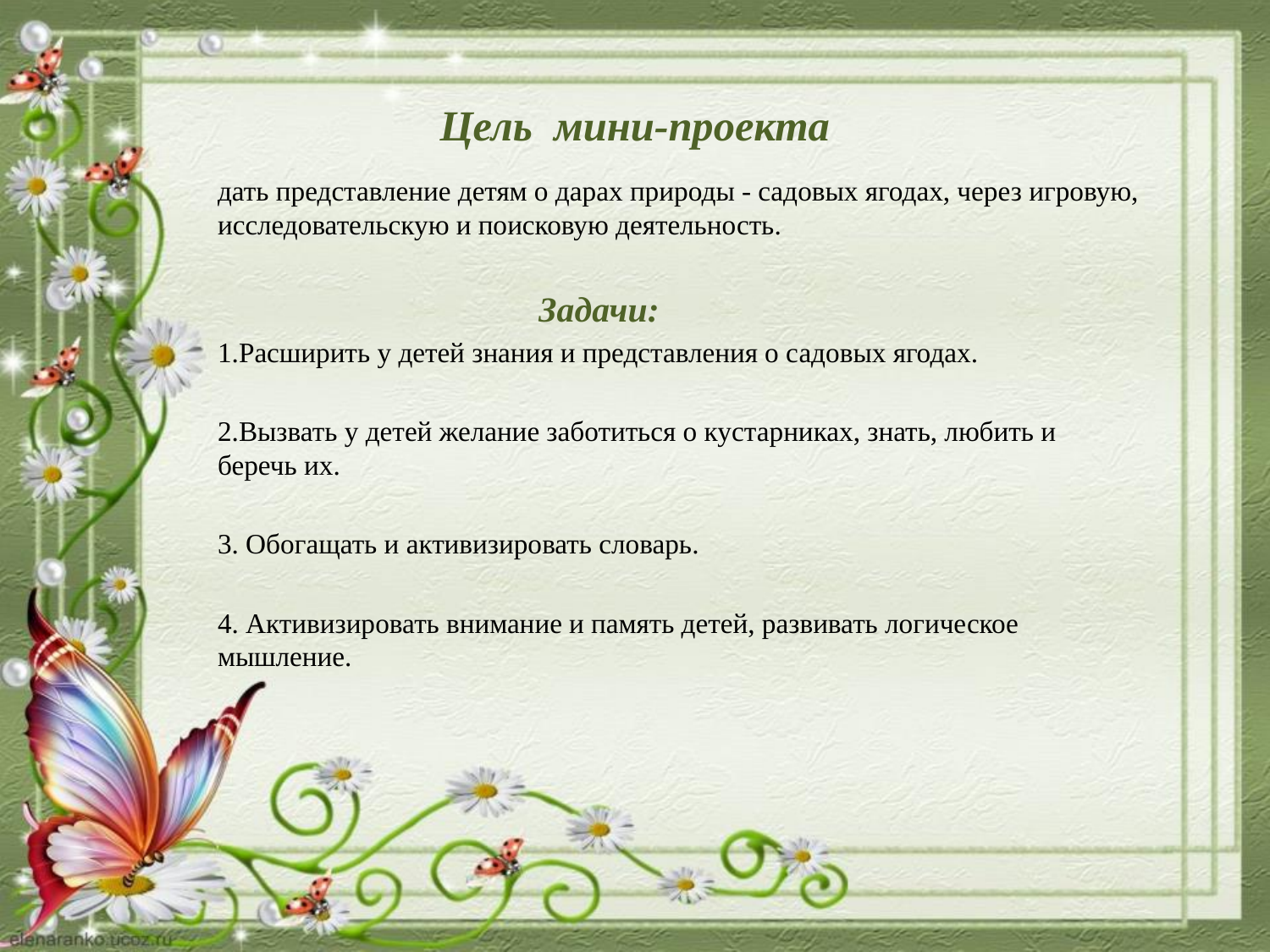

# Цель  мини-проекта
дать представление детям о дарах природы - садовых ягодах, через игровую, исследовательскую и поисковую деятельность.

                                              Задачи:
1.Расширить у детей знания и представления о садовых ягодах.

2.Вызвать у детей желание заботиться о кустарниках, знать, любить и беречь их.

3. Обогащать и активизировать словарь.

4. Активизировать внимание и память детей, развивать логическое мышление.